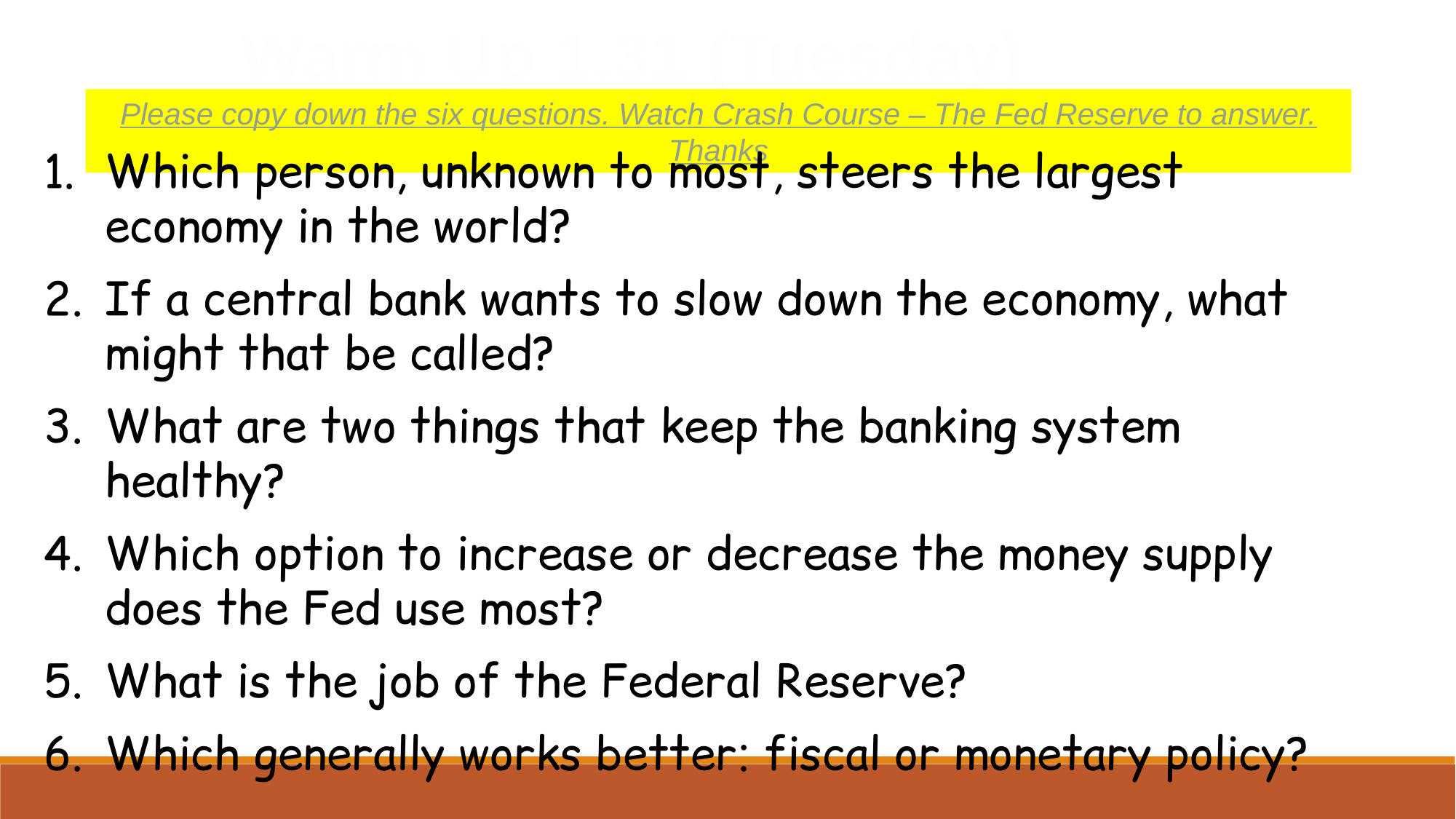

Warm Up 1.31 (Tuesday)
Please copy down the six questions. Watch Crash Course – The Fed Reserve to answer. Thanks
Which person, unknown to most, steers the largest economy in the world?
If a central bank wants to slow down the economy, what might that be called?
What are two things that keep the banking system healthy?
Which option to increase or decrease the money supply does the Fed use most?
What is the job of the Federal Reserve?
Which generally works better: fiscal or monetary policy?